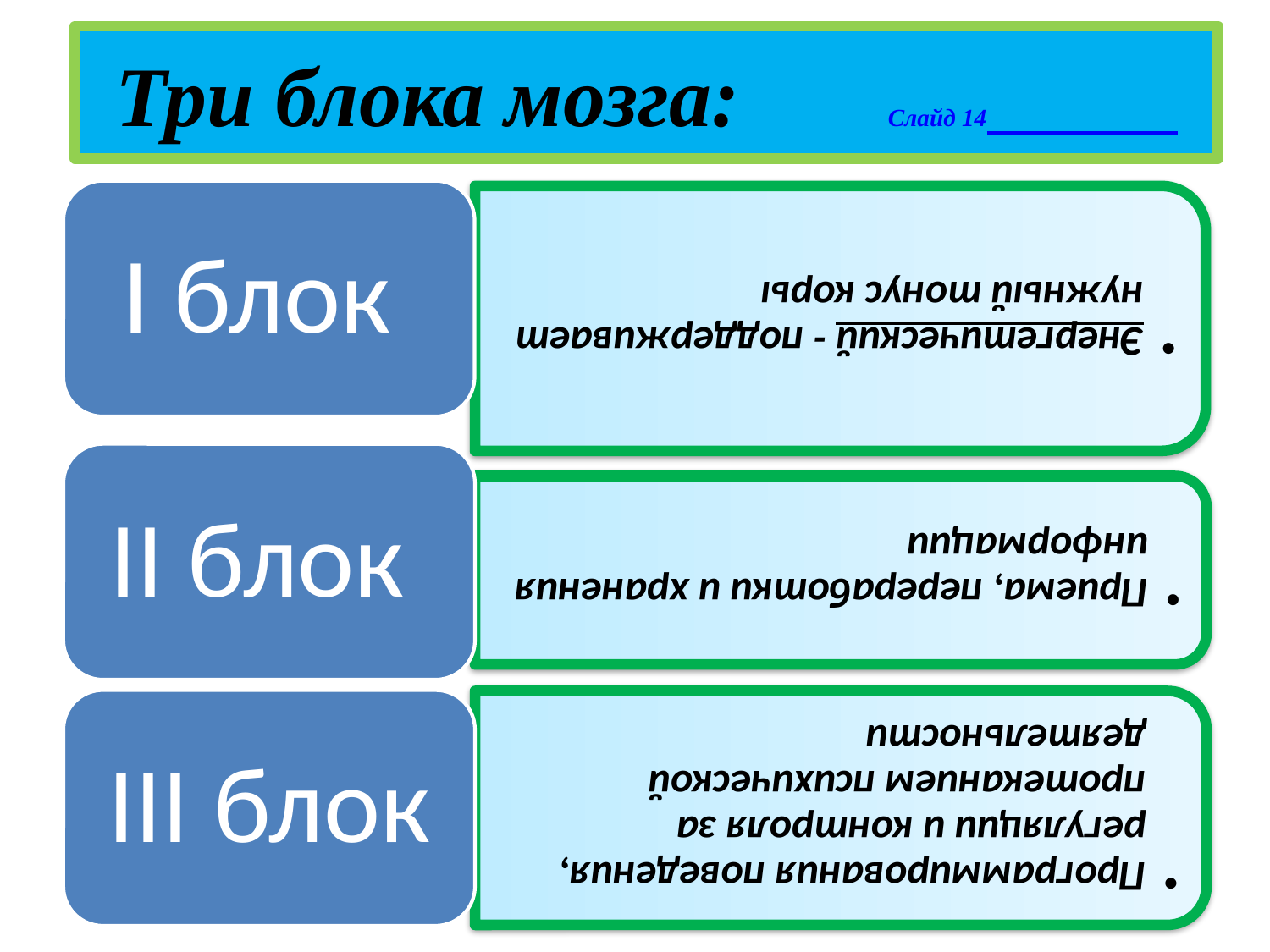

# Три блока мозга:       Слайд 14
Энергетический - поддерживает нужный тонус коры
I блок
Приема, переработки и хранения информации
II блок
Программирования поведения, регуляции и контроля за протеканием психической деятельности
III блок